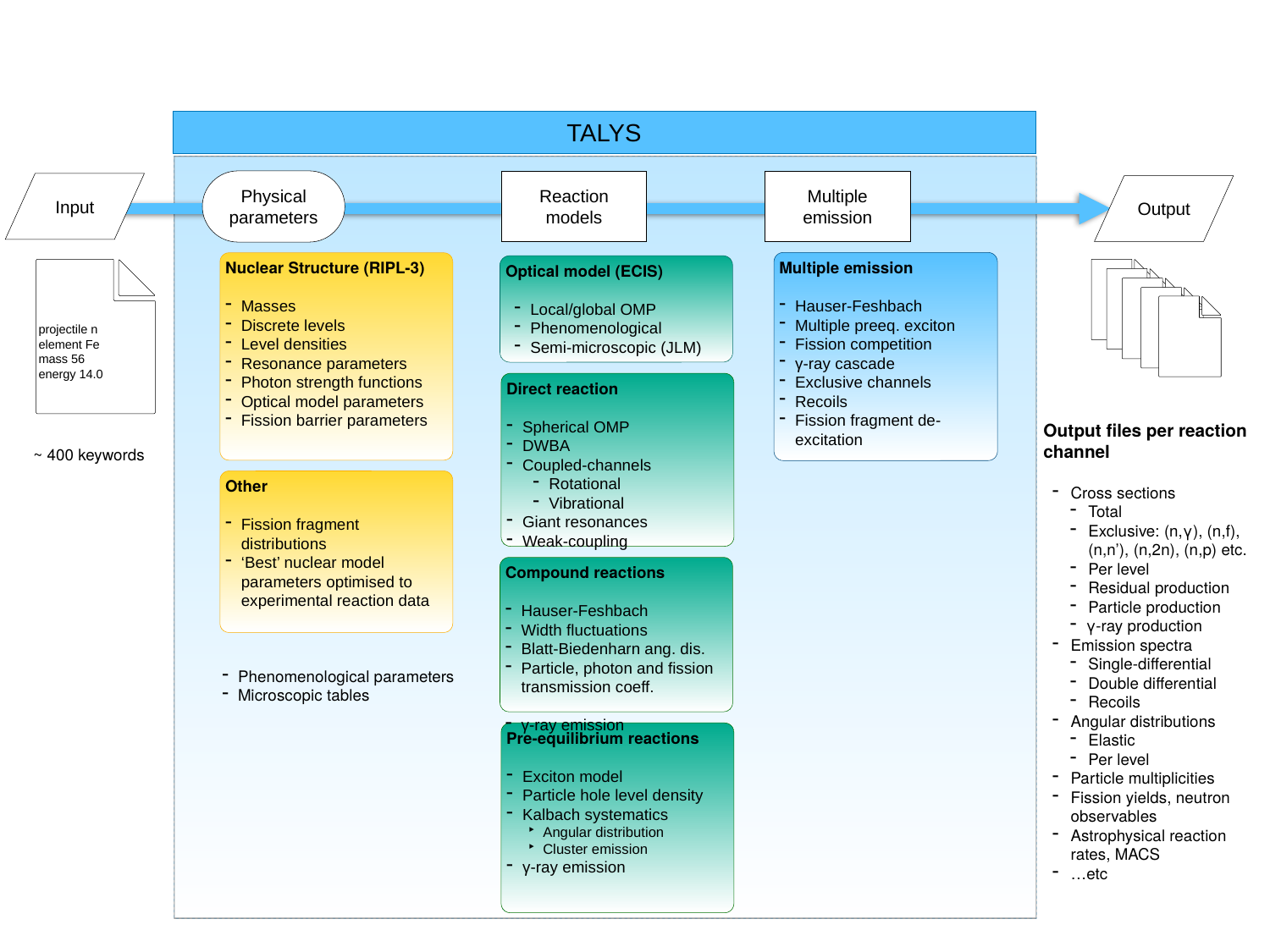

TALYS

Physical parameters
Reaction
models
Multiple
emission
Input
Output

Multiple emission

Hauser-Feshbach
Multiple preeq. exciton
Fission competition
γ-ray cascade
Exclusive channels
Recoils
Fission fragment de-excitation

Nuclear Structure (RIPL-3)

Masses
Discrete levels
Level densities
Resonance parameters
Photon strength functions
Optical model parameters
Fission barrier parameters
Optical model (ECIS)

Local/global OMP
Phenomenological
Semi-microscopic (JLM)

projectile n
element Fe
mass 56
energy 14.0

Direct reaction

Spherical OMP
DWBA
Coupled-channels
Rotational
Vibrational
Giant resonances
Weak-coupling

Output files per reaction channel

Cross sections
Total
Exclusive: (n,γ), (n,f), (n,n’), (n,2n), (n,p) etc.
Per level
Residual production
Particle production
γ-ray production
Emission spectra
Single-differential
Double differential
Recoils
Angular distributions
Elastic
Per level
Particle multiplicities
Fission yields, neutron observables
Astrophysical reaction rates, MACS
…etc
~ 400 keywords
Other

Fission fragment distributions
‘Best’ nuclear model parameters optimised to experimental reaction data
Compound reactions

Hauser-Feshbach
Width fluctuations
Blatt-Biedenharn ang. dis.
Particle, photon and fission transmission coeff.

γ-ray emission

Phenomenological parameters
Microscopic tables
Pre-equilibrium reactions

Exciton model
Particle hole level density
Kalbach systematics
Angular distribution
Cluster emission
γ-ray emission